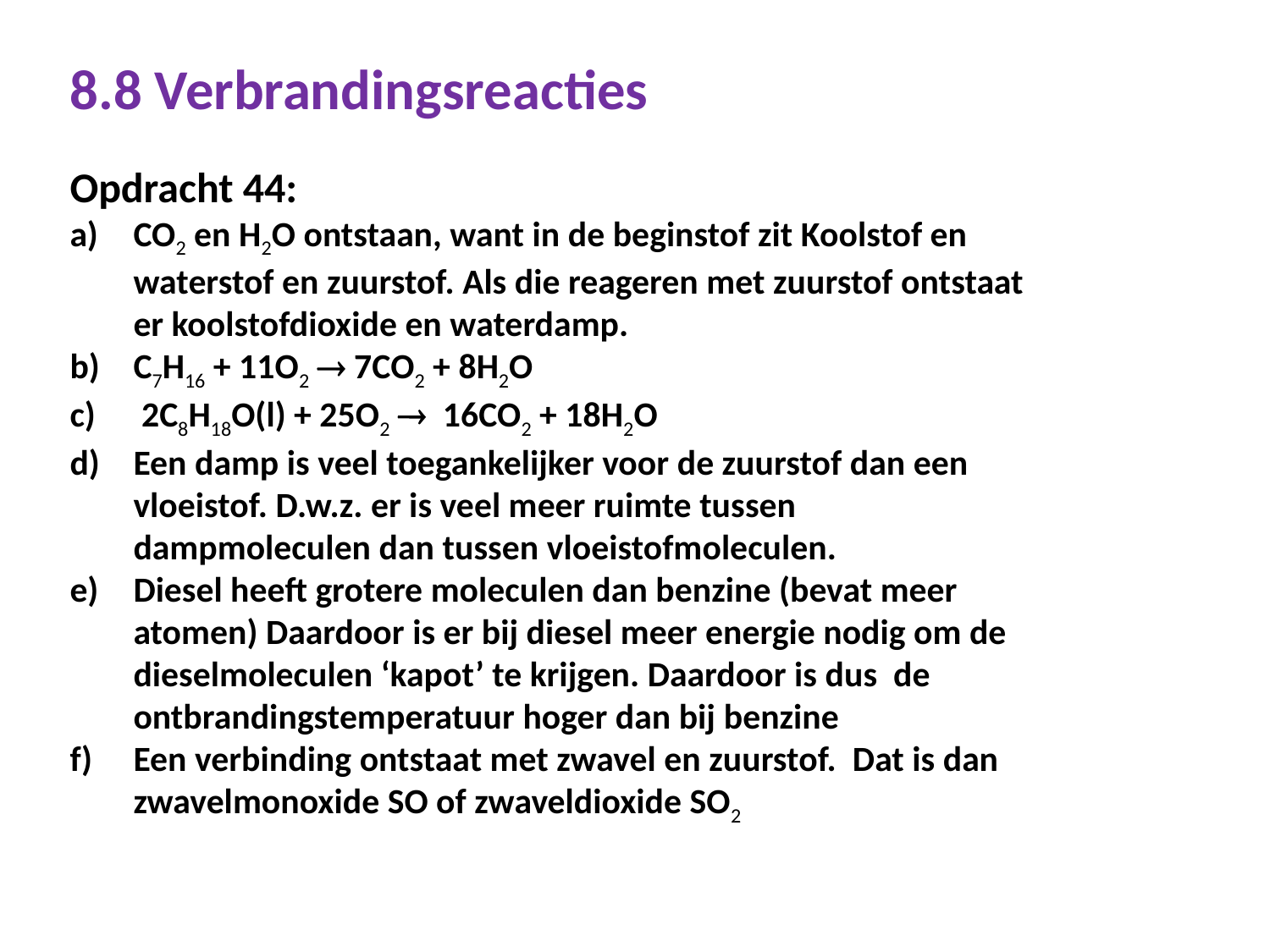

# 8.8 Verbrandingsreacties

Opdracht 44:
CO2 en H2O ontstaan, want in de beginstof zit Koolstof en waterstof en zuurstof. Als die reageren met zuurstof ontstaat er koolstofdioxide en waterdamp.
C7H16 + 11O2 → 7CO2 + 8H2O
 2C8H18O(l) + 25O2 →  16CO2 + 18H2O
Een damp is veel toegankelijker voor de zuurstof dan een vloeistof. D.w.z. er is veel meer ruimte tussen dampmoleculen dan tussen vloeistofmoleculen.
Diesel heeft grotere moleculen dan benzine (bevat meer atomen) Daardoor is er bij diesel meer energie nodig om de dieselmoleculen ‘kapot’ te krijgen. Daardoor is dus  de ontbrandingstemperatuur hoger dan bij benzine
Een verbinding ontstaat met zwavel en zuurstof.  Dat is dan zwavelmonoxide SO of zwaveldioxide SO2